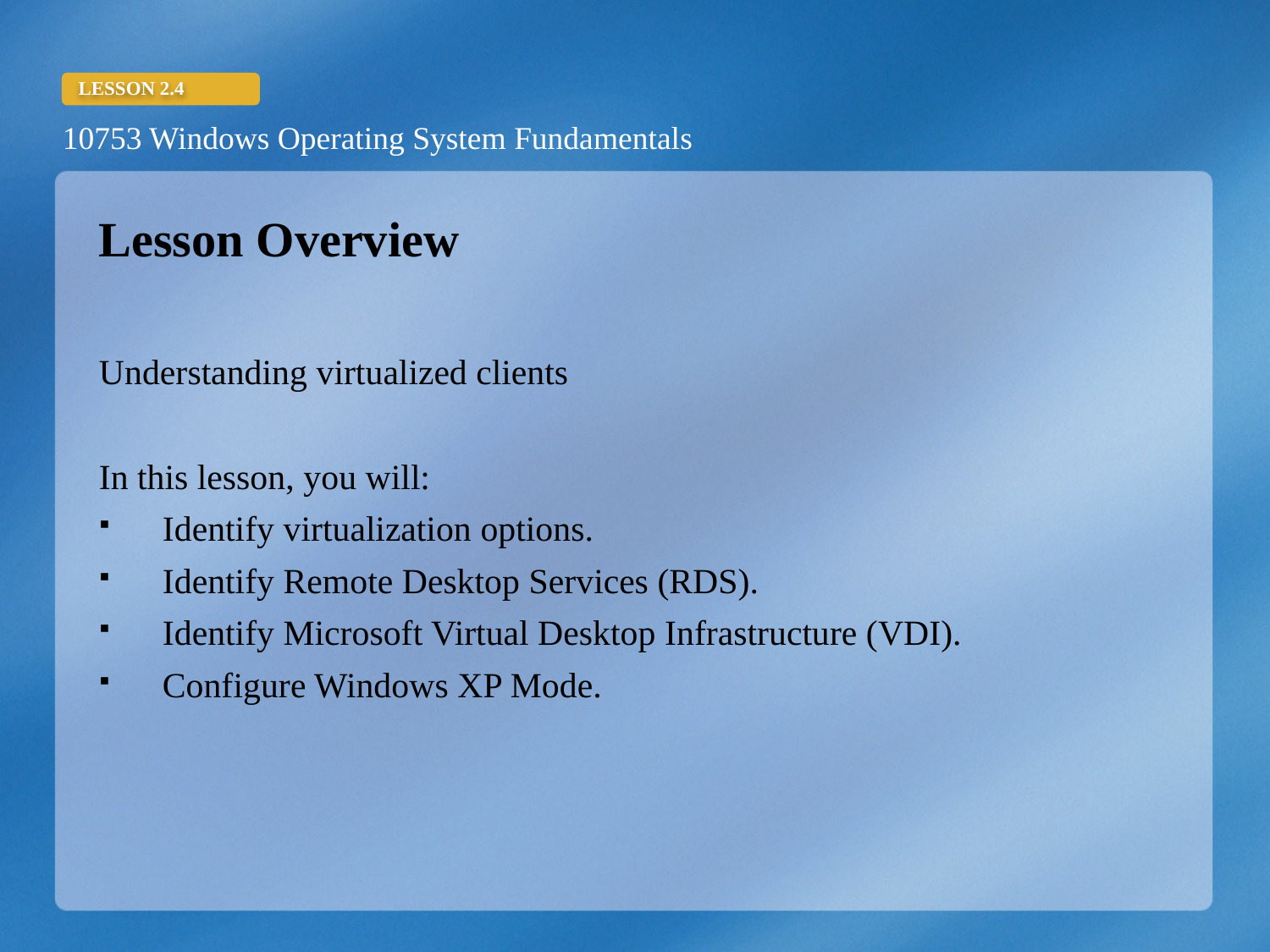

Lesson Overview

Understanding virtualized clients

In this lesson, you will:
Identify virtualization options.
Identify Remote Desktop Services (RDS).
Identify Microsoft Virtual Desktop Infrastructure (VDI).
Configure Windows XP Mode.